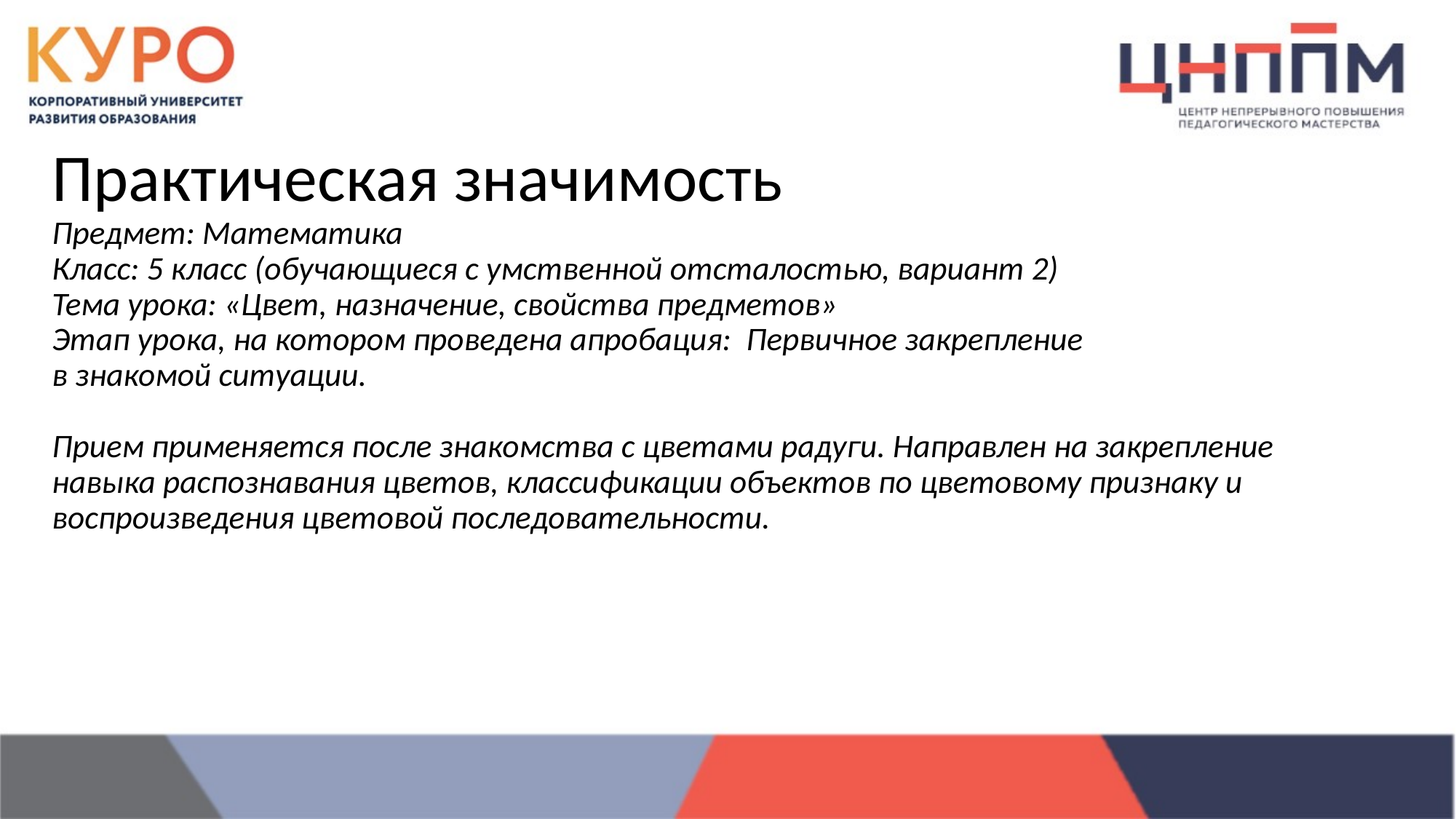

Практическая значимость
Предмет: Математика
Класс: 5 класс (обучающиеся с умственной отсталостью, вариант 2)
Тема урока: «Цвет, назначение, свойства предметов»
Этап урока, на котором проведена апробация:  Первичное закрепление
в знакомой ситуации.
Прием применяется после знакомства с цветами радуги. Направлен на закрепление навыка распознавания цветов, классификации объектов по цветовому признаку и воспроизведения цветовой последовательности.